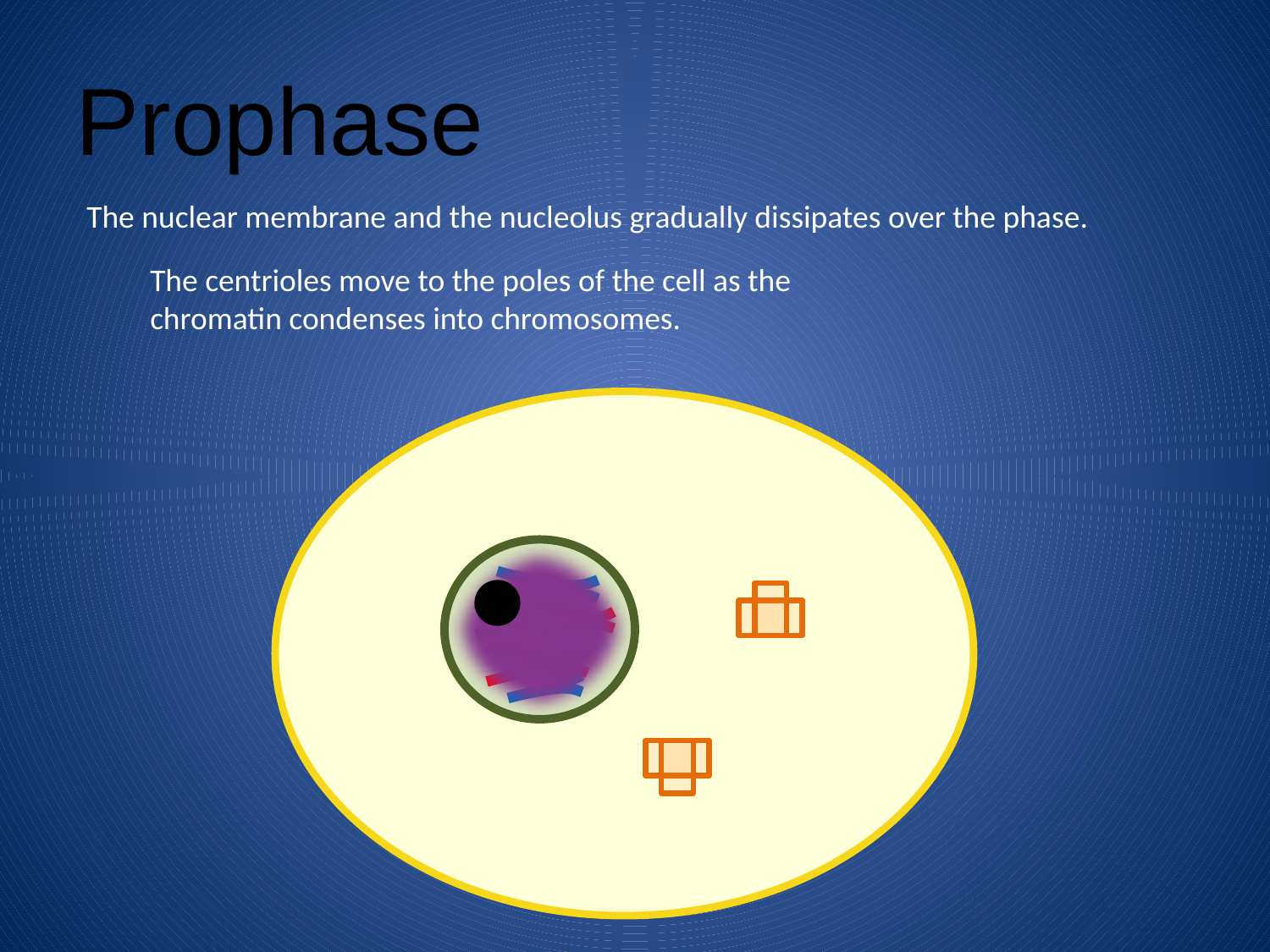

Prophase
The nuclear membrane and the nucleolus gradually dissipates over the phase.
The centrioles move to the poles of the cell as the chromatin condenses into chromosomes.